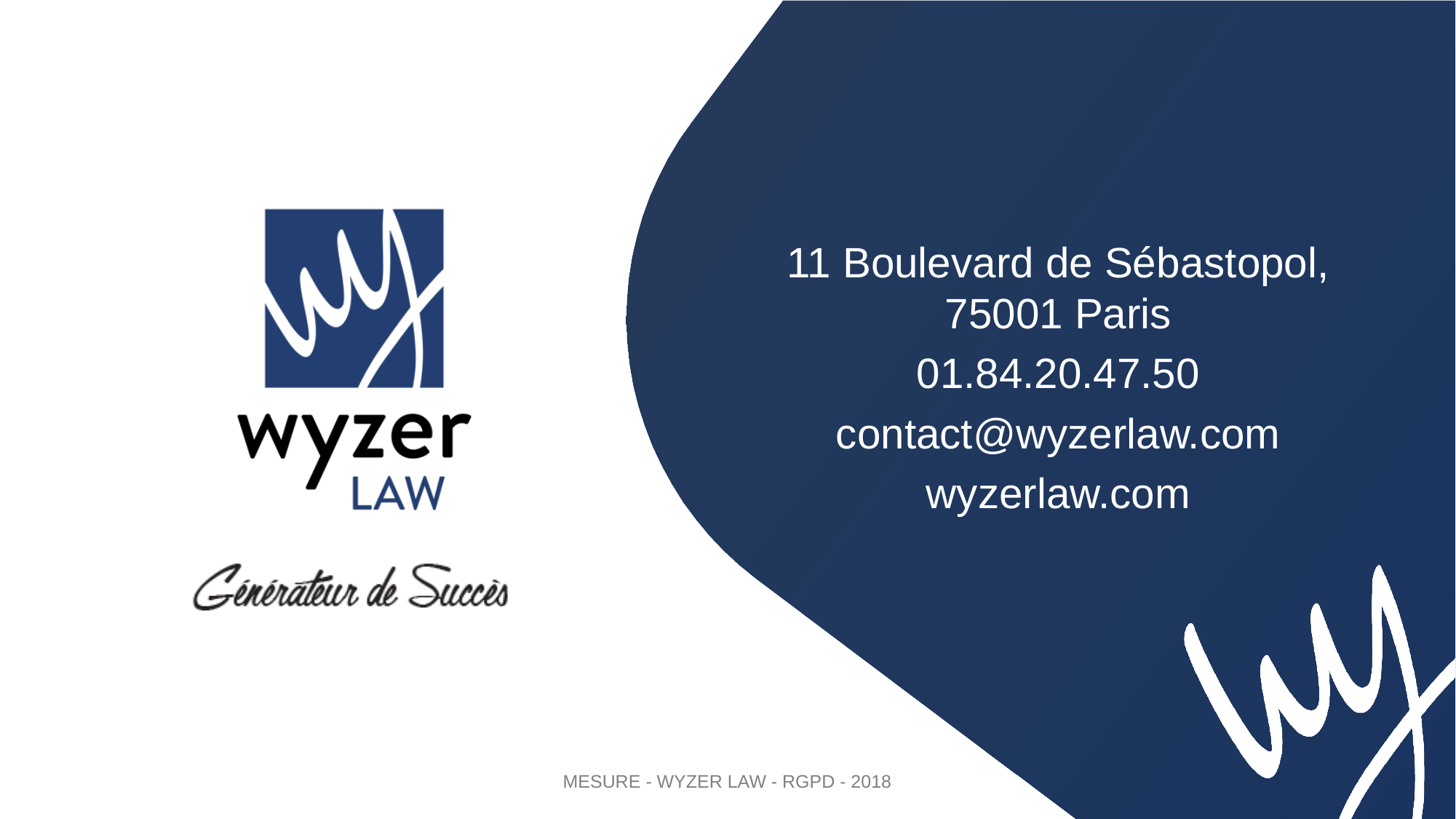

MESURE - WYZER LAW - RGPD - 2018